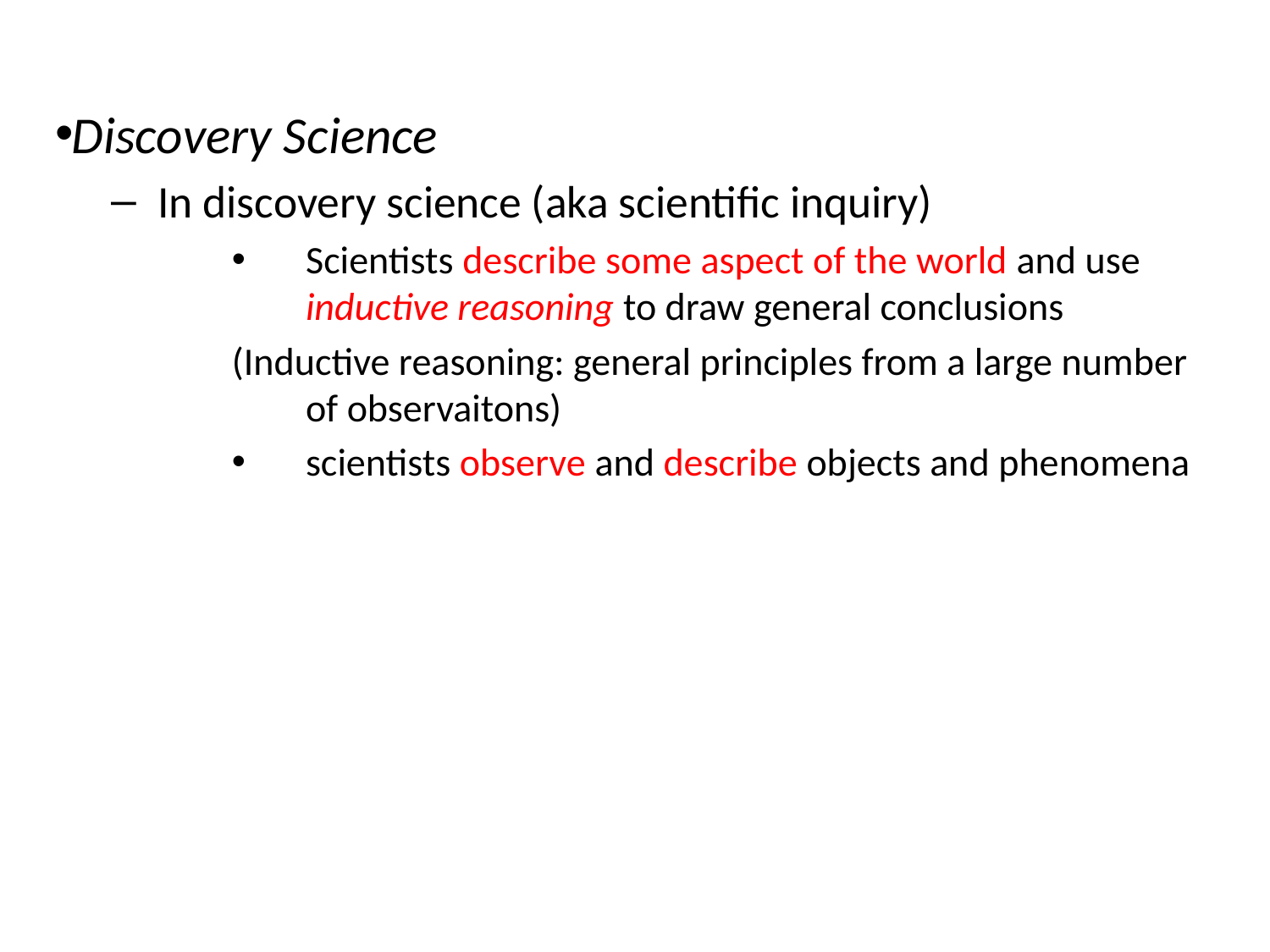

0
Discovery Science
In discovery science (aka scientific inquiry)
Scientists describe some aspect of the world and use inductive reasoning to draw general conclusions
(Inductive reasoning: general principles from a large number of observaitons)
scientists observe and describe objects and phenomena